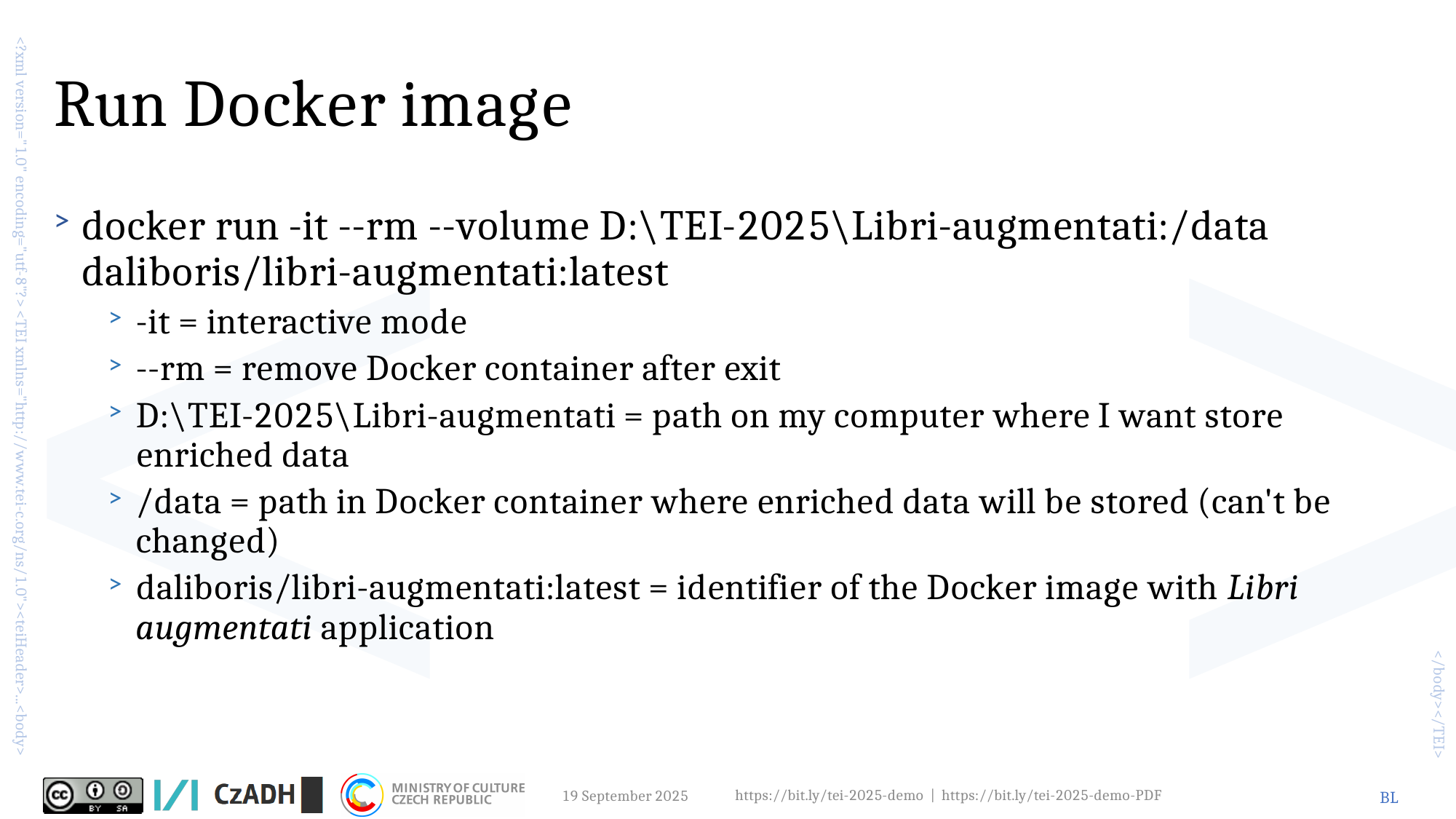

# Run Docker image
docker run -it --rm --volume D:\TEI-2025\Libri-augmentati:/data daliboris/libri-augmentati:latest
-it = interactive mode
--rm = remove Docker container after exit
D:\TEI-2025\Libri-augmentati = path on my computer where I want store enriched data
/data = path in Docker container where enriched data will be stored (can't be changed)
daliboris/libri-augmentati:latest = identifier of the Docker image with Libri augmentati application
19 September 2025